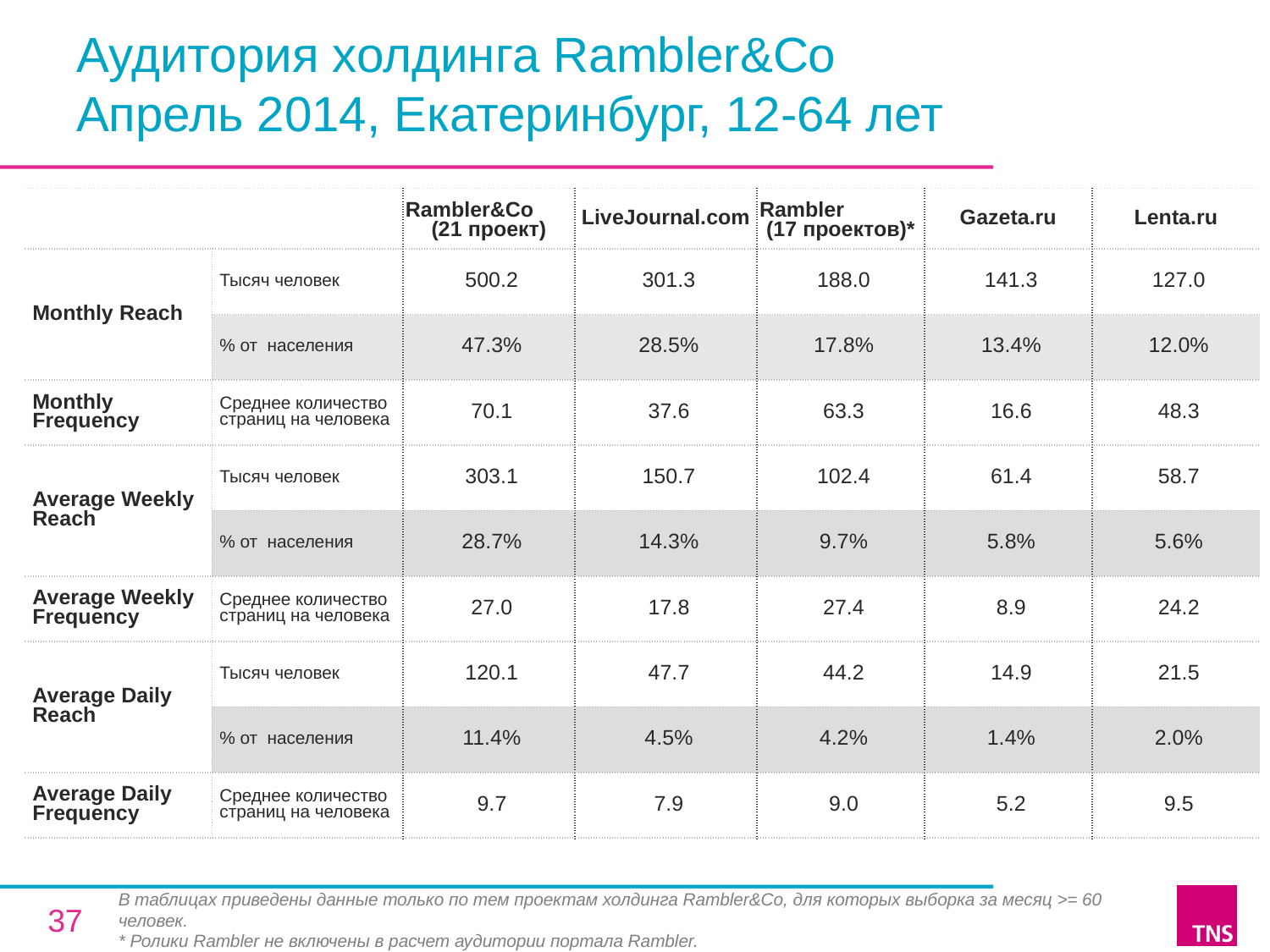

# Аудитория холдинга Rambler&Co Апрель 2014, Екатеринбург, 12-64 лет
|  |  | Rambler&Co (21 проект) | LiveJournal.com | Rambler (17 проектов)\* | Gazeta.ru | Lenta.ru |
| --- | --- | --- | --- | --- | --- | --- |
| Monthly Reach | Тысяч человек | 500.2 | 301.3 | 188.0 | 141.3 | 127.0 |
|  | % от населения | 47.3% | 28.5% | 17.8% | 13.4% | 12.0% |
| Monthly Frequency | Среднее количество страниц на человека | 70.1 | 37.6 | 63.3 | 16.6 | 48.3 |
| Average Weekly Reach | Тысяч человек | 303.1 | 150.7 | 102.4 | 61.4 | 58.7 |
|  | % от населения | 28.7% | 14.3% | 9.7% | 5.8% | 5.6% |
| Average Weekly Frequency | Среднее количество страниц на человека | 27.0 | 17.8 | 27.4 | 8.9 | 24.2 |
| Average Daily Reach | Тысяч человек | 120.1 | 47.7 | 44.2 | 14.9 | 21.5 |
|  | % от населения | 11.4% | 4.5% | 4.2% | 1.4% | 2.0% |
| Average Daily Frequency | Среднее количество страниц на человека | 9.7 | 7.9 | 9.0 | 5.2 | 9.5 |
В таблицах приведены данные только по тем проектам холдинга Rambler&Co, для которых выборка за месяц >= 60 человек.
* Ролики Rambler не включены в расчет аудитории портала Rambler.
37